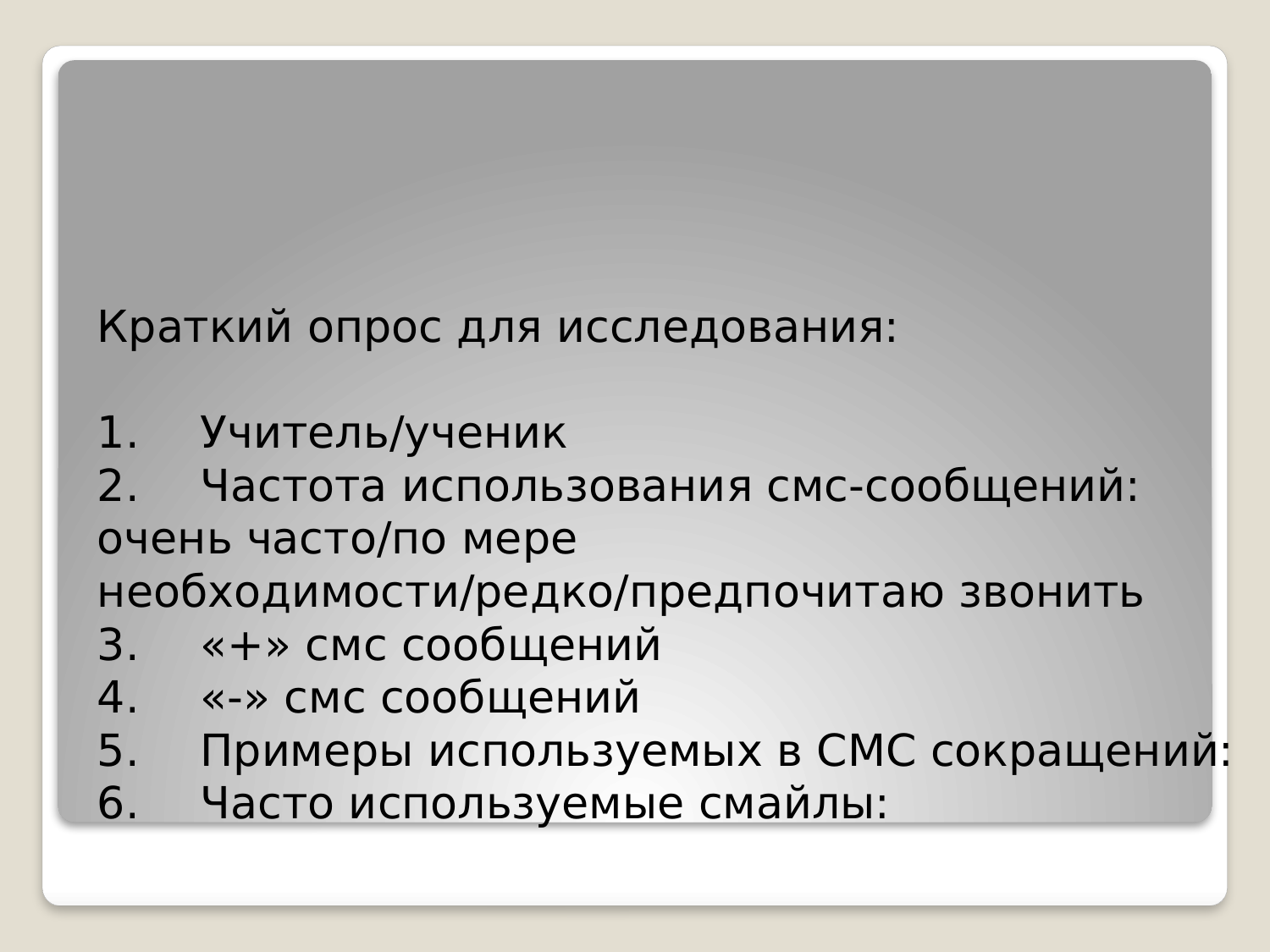

# Краткий опрос для исследования: 1.	Учитель/ученик 2.	Частота использования смс-сообщений: очень часто/по мере необходимости/редко/предпочитаю звонить 3.	«+» смс сообщений 4.	«-» смс сообщений 5.	Примеры используемых в СМС сокращений: 6.	Часто используемые смайлы: